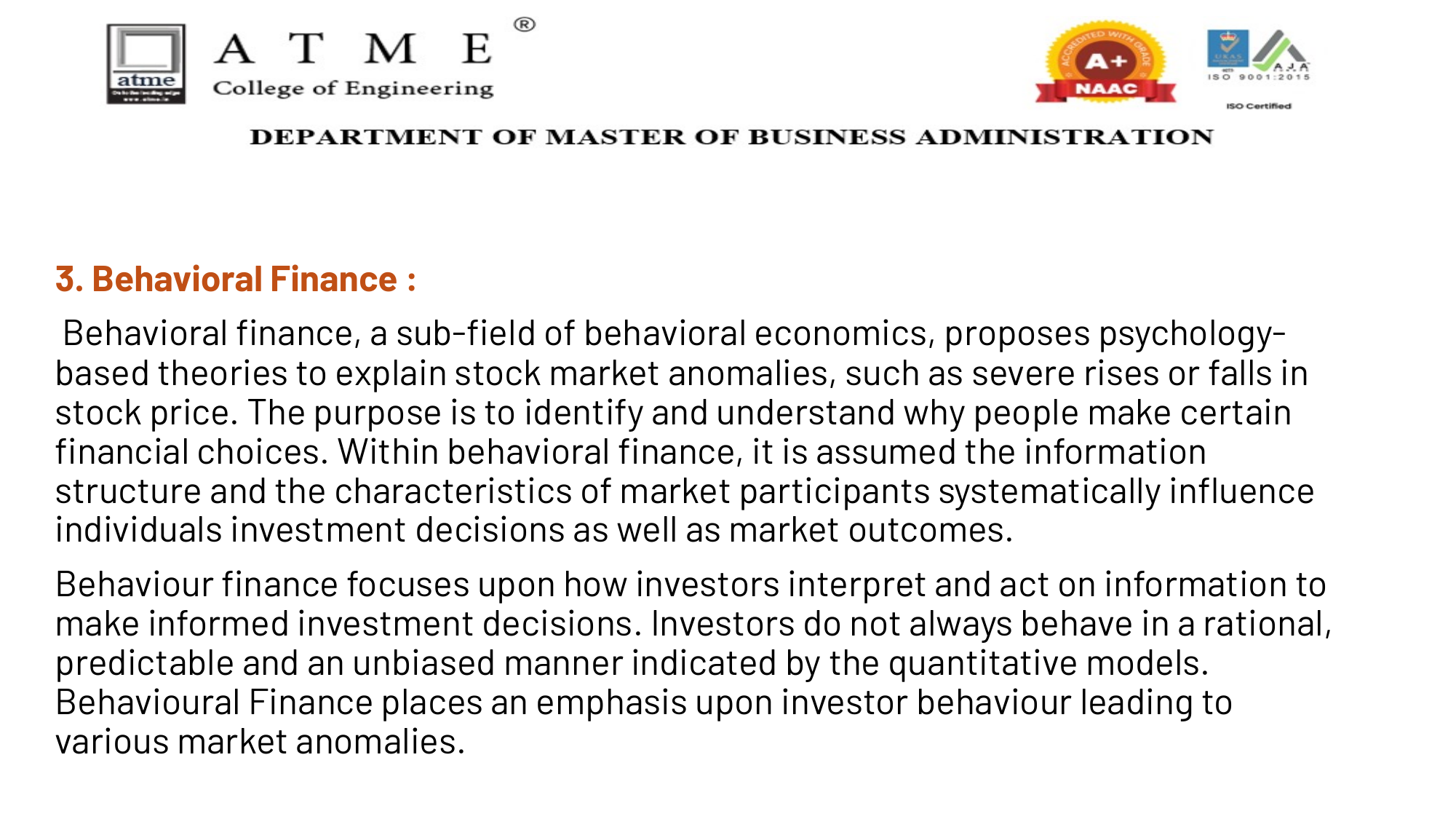

3. Behavioral Finance :
 Behavioral finance, a sub-field of behavioral economics, proposes psychology-based theories to explain stock market anomalies, such as severe rises or falls in stock price. The purpose is to identify and understand why people make certain financial choices. Within behavioral finance, it is assumed the information structure and the characteristics of market participants systematically influence individuals investment decisions as well as market outcomes.
Behaviour finance focuses upon how investors interpret and act on information to make informed investment decisions. Investors do not always behave in a rational, predictable and an unbiased manner indicated by the quantitative models. Behavioural Finance places an emphasis upon investor behaviour leading to various market anomalies.